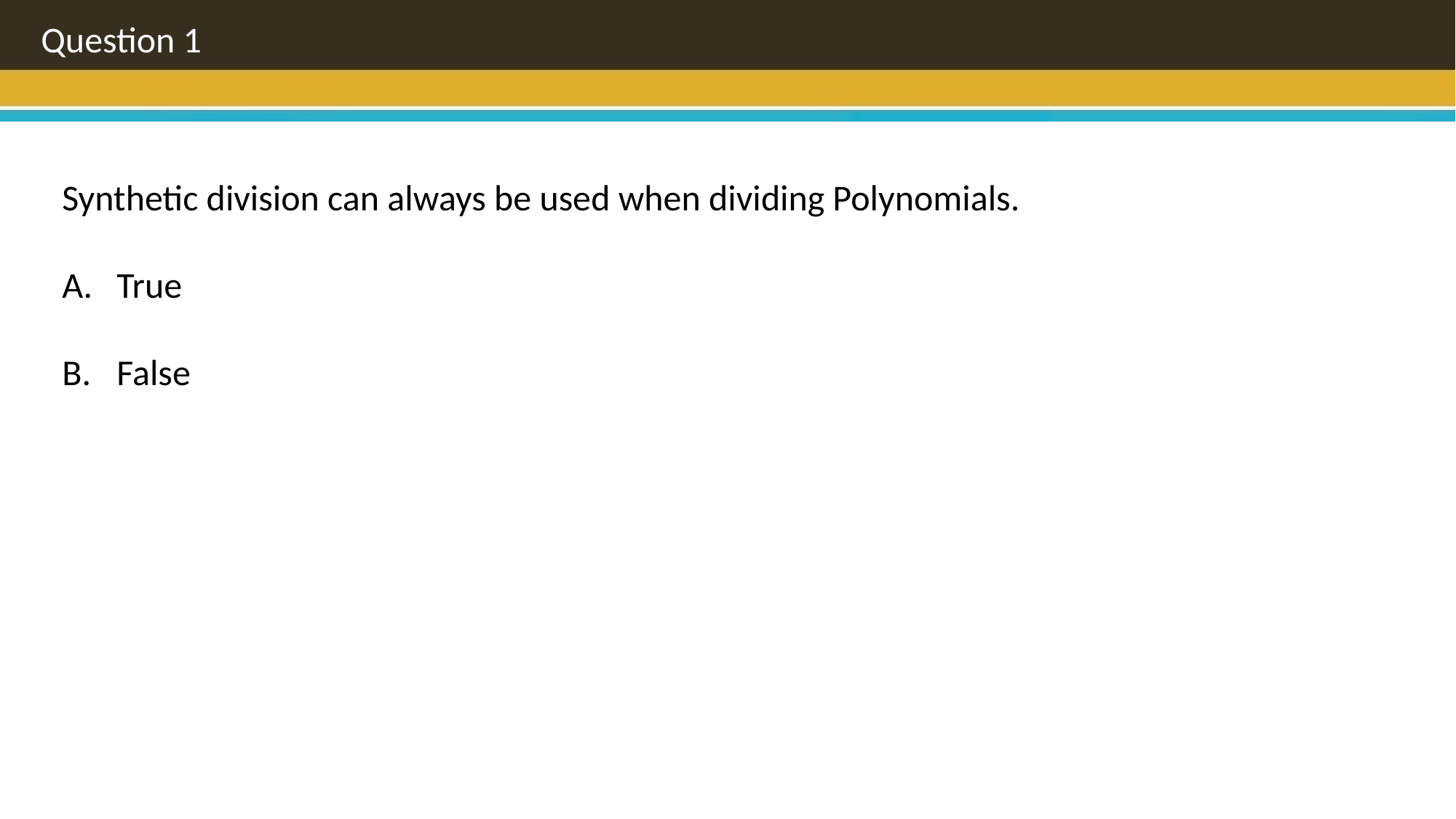

Question 1
Synthetic division can always be used when dividing Polynomials.

True

False